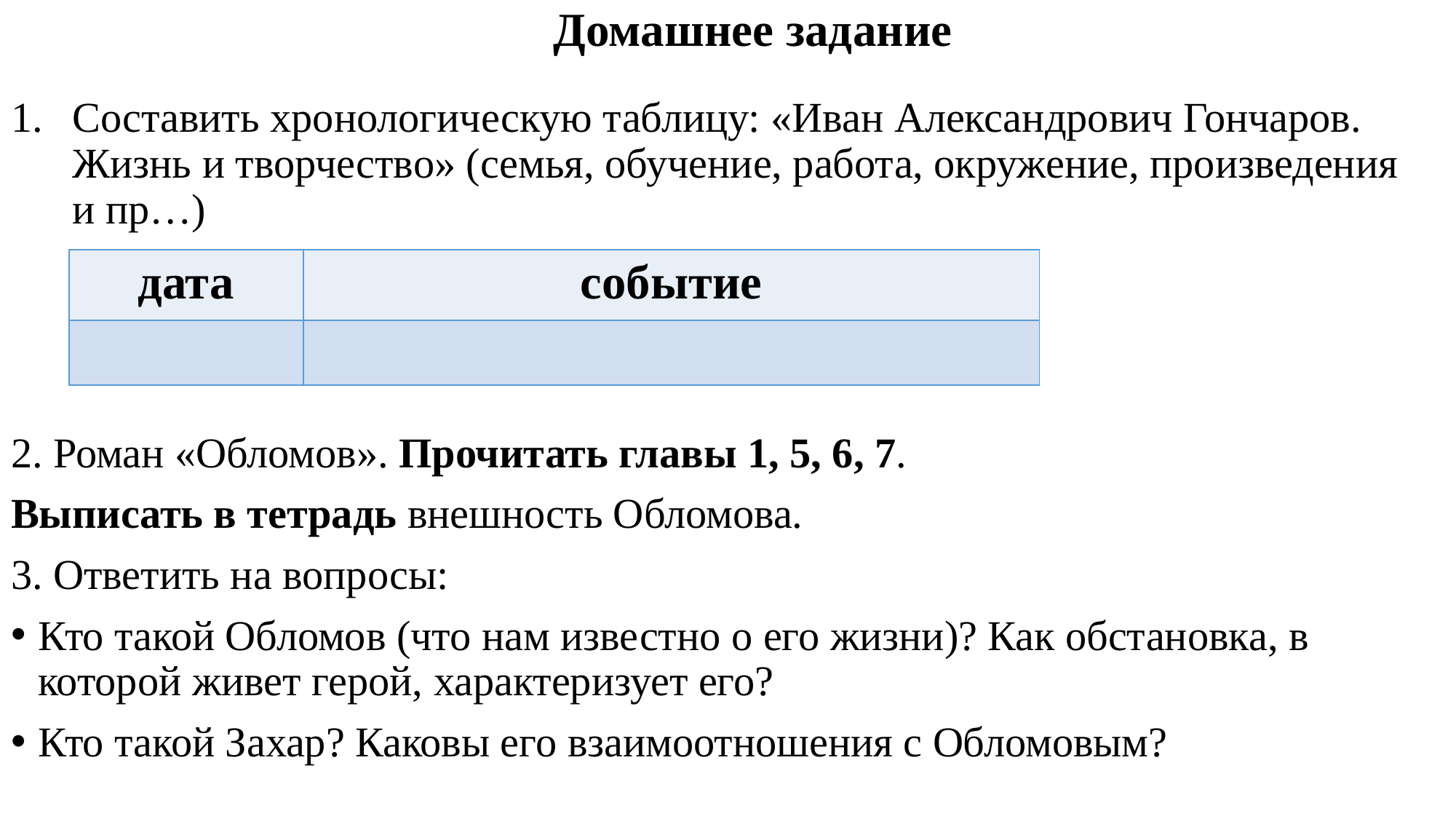

# Домашнее задание
Составить хронологическую таблицу: «Иван Александрович Гончаров. Жизнь и творчество» (семья, обучение, работа, окружение, произведения и пр…)

2. Роман «Обломов». Прочитать главы 1, 5, 6, 7.
Выписать в тетрадь внешность Обломова.
3. Ответить на вопросы:
Кто такой Обломов (что нам известно о его жизни)? Как обстановка, в которой живет герой, характеризует его?
Кто такой Захар? Каковы его взаимоотношения с Обломовым?

| дата | событие |
| --- | --- |
|  |  |